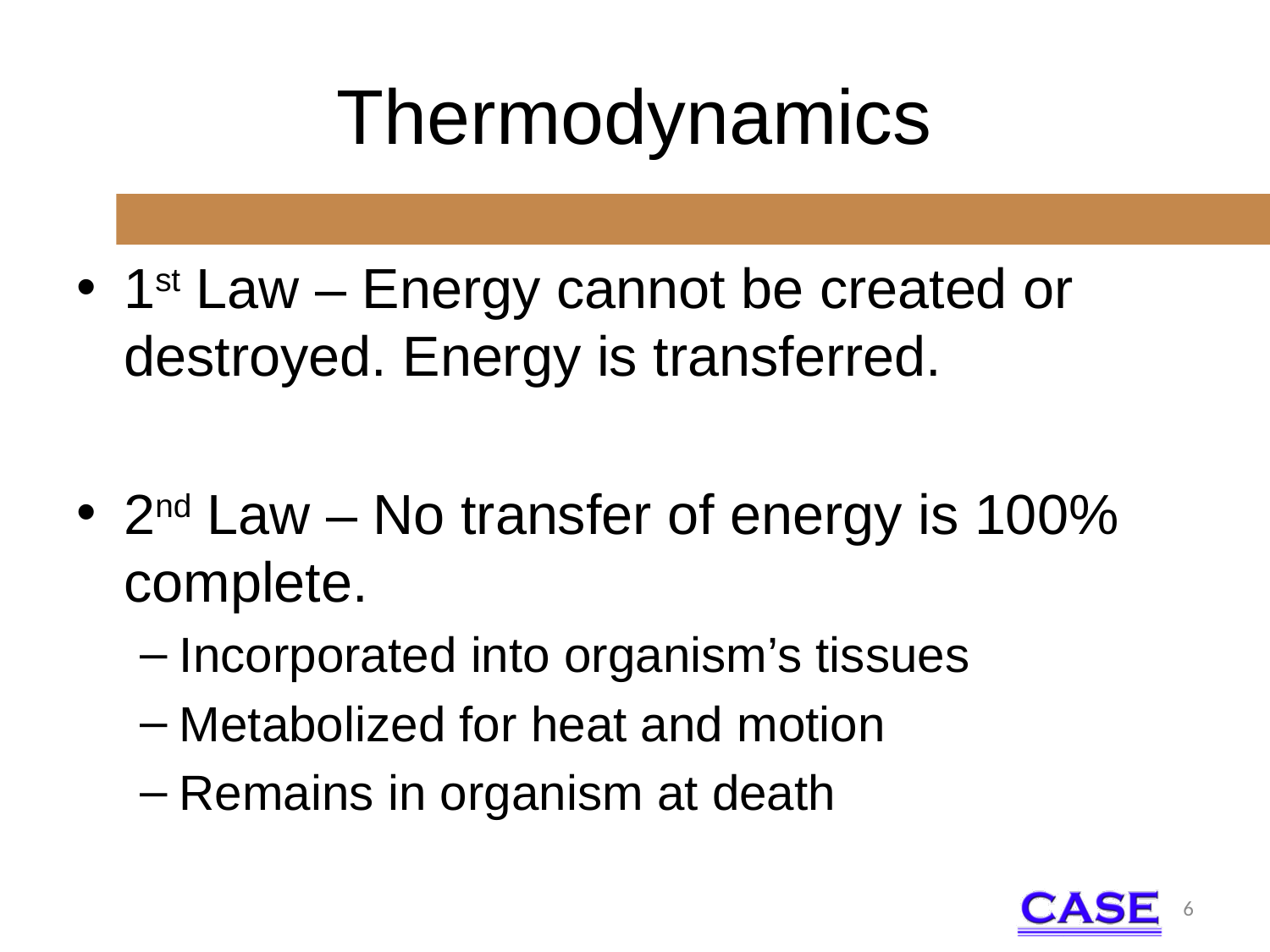

# Thermodynamics
1st Law – Energy cannot be created or destroyed. Energy is transferred.

2nd Law – No transfer of energy is 100% complete.
Incorporated into organism’s tissues
Metabolized for heat and motion
Remains in organism at death
6